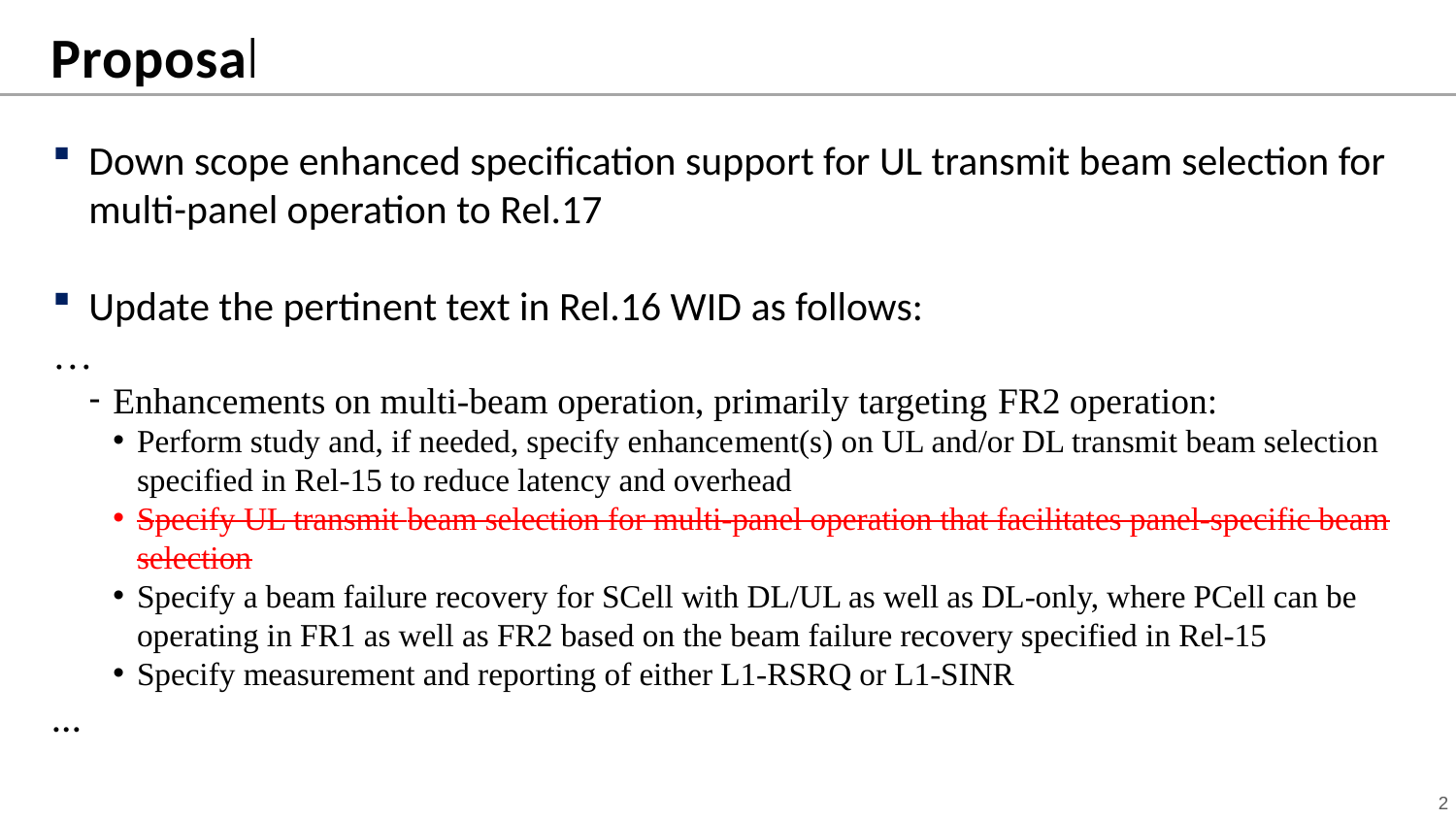

# Proposal
Down scope enhanced specification support for UL transmit beam selection for multi-panel operation to Rel.17

Update the pertinent text in Rel.16 WID as follows:
…
Enhancements on multi-beam operation, primarily targeting FR2 operation:
Perform study and, if needed, specify enhancement(s) on UL and/or DL transmit beam selection specified in Rel-15 to reduce latency and overhead
Specify UL transmit beam selection for multi-panel operation that facilitates panel-specific beam selection
Specify a beam failure recovery for SCell with DL/UL as well as DL-only, where PCell can be operating in FR1 as well as FR2 based on the beam failure recovery specified in Rel-15
Specify measurement and reporting of either L1-RSRQ or L1-SINR
…